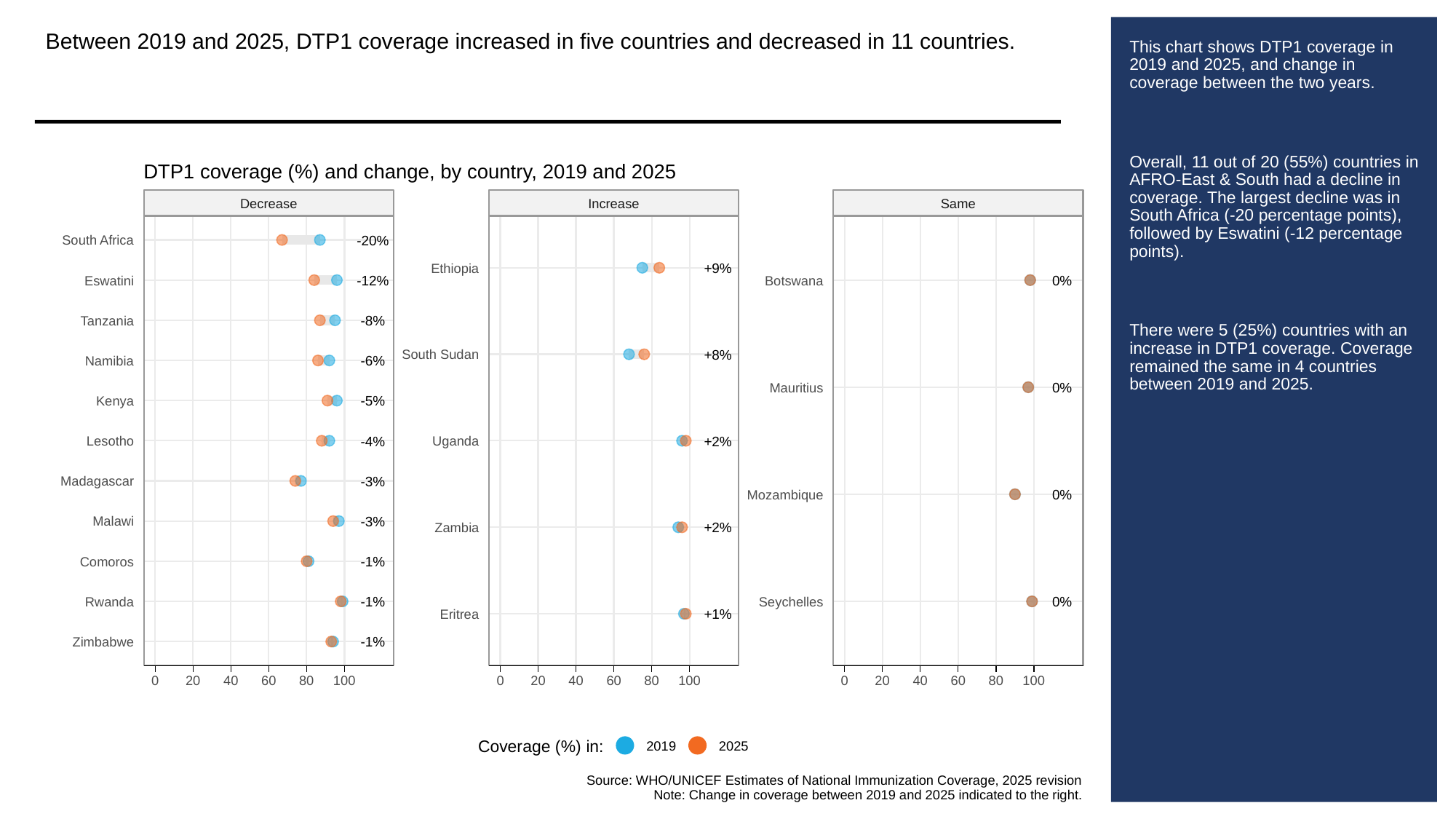

Between 2019 and 2025, DTP1 coverage increased in five countries and decreased in 11 countries.
# This chart shows DTP1 coverage in 2019 and 2025, and change in coverage between the two years.

Overall, 11 out of 20 (55%) countries in AFRO-East & South had a decline in coverage. The largest decline was in South Africa (-20 percentage points), followed by Eswatini (-12 percentage points).

There were 5 (25%) countries with an increase in DTP1 coverage. Coverage remained the same in 4 countries between 2019 and 2025.

DTP1 coverage (%) and change, by country, 2019 and 2025

Decrease
Increase
Same

-20%
South Africa

+9%
Ethiopia

-12%
0%
Eswatini
Botswana

-8%
Tanzania

+8%
South Sudan

-6%
Namibia

0%
Mauritius

-5%
Kenya

-4%
+2%
Lesotho
Uganda

-3%
Madagascar

0%
Mozambique

-3%
Malawi

+2%
Zambia

-1%
Comoros

-1%
0%
Rwanda
Seychelles

+1%
Eritrea

-1%
Zimbabwe

0
20
40
60
80
100
0
20
40
60
80
100
0
20
40
60
80
100

Coverage (%) in:
2019
2025
Source: WHO/UNICEF Estimates of National Immunization Coverage, 2025 revision
Note: Change in coverage between 2019 and 2025 indicated to the right.